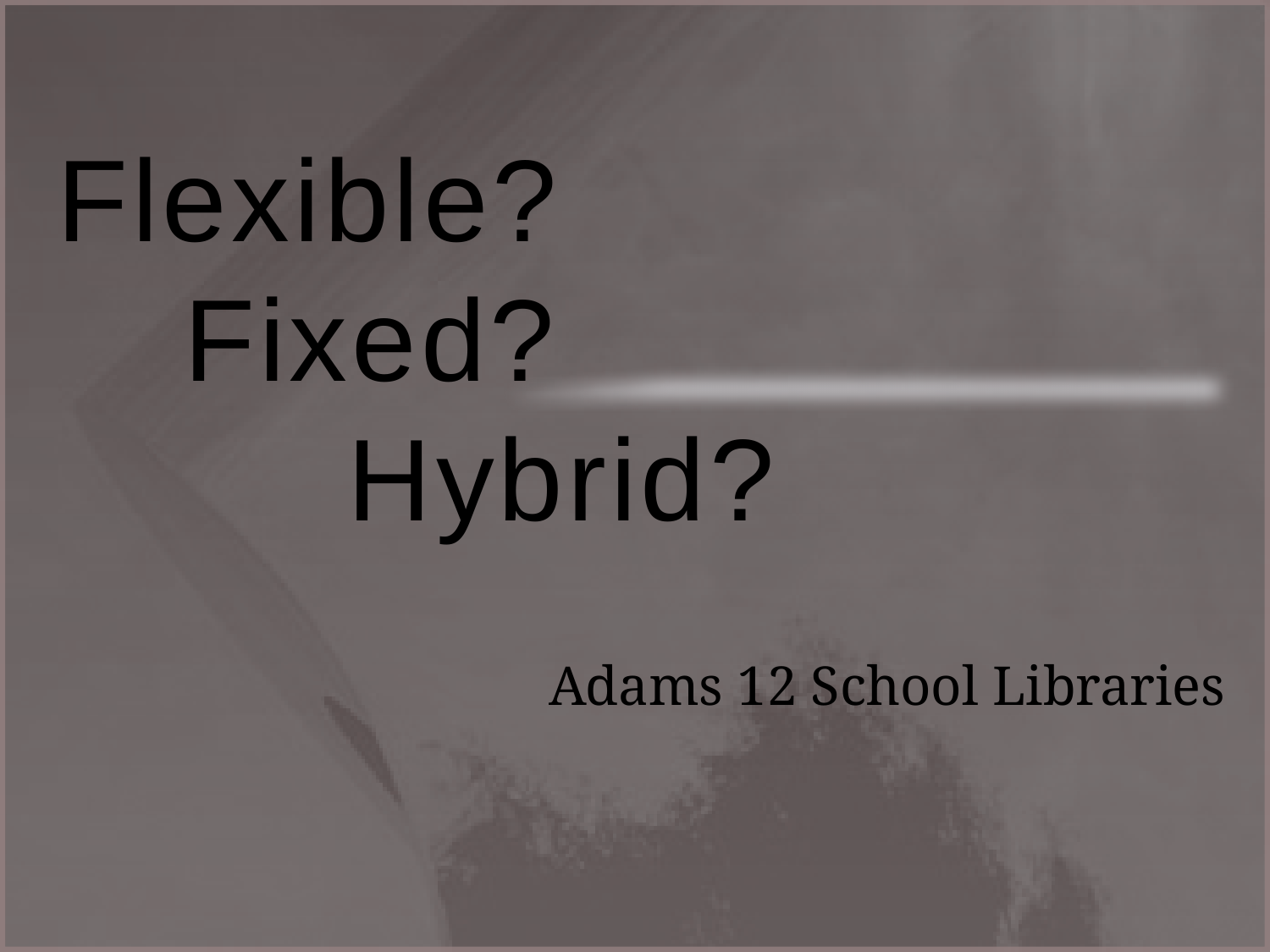

# Flexible? Fixed? Hybrid?
Adams 12 School Libraries